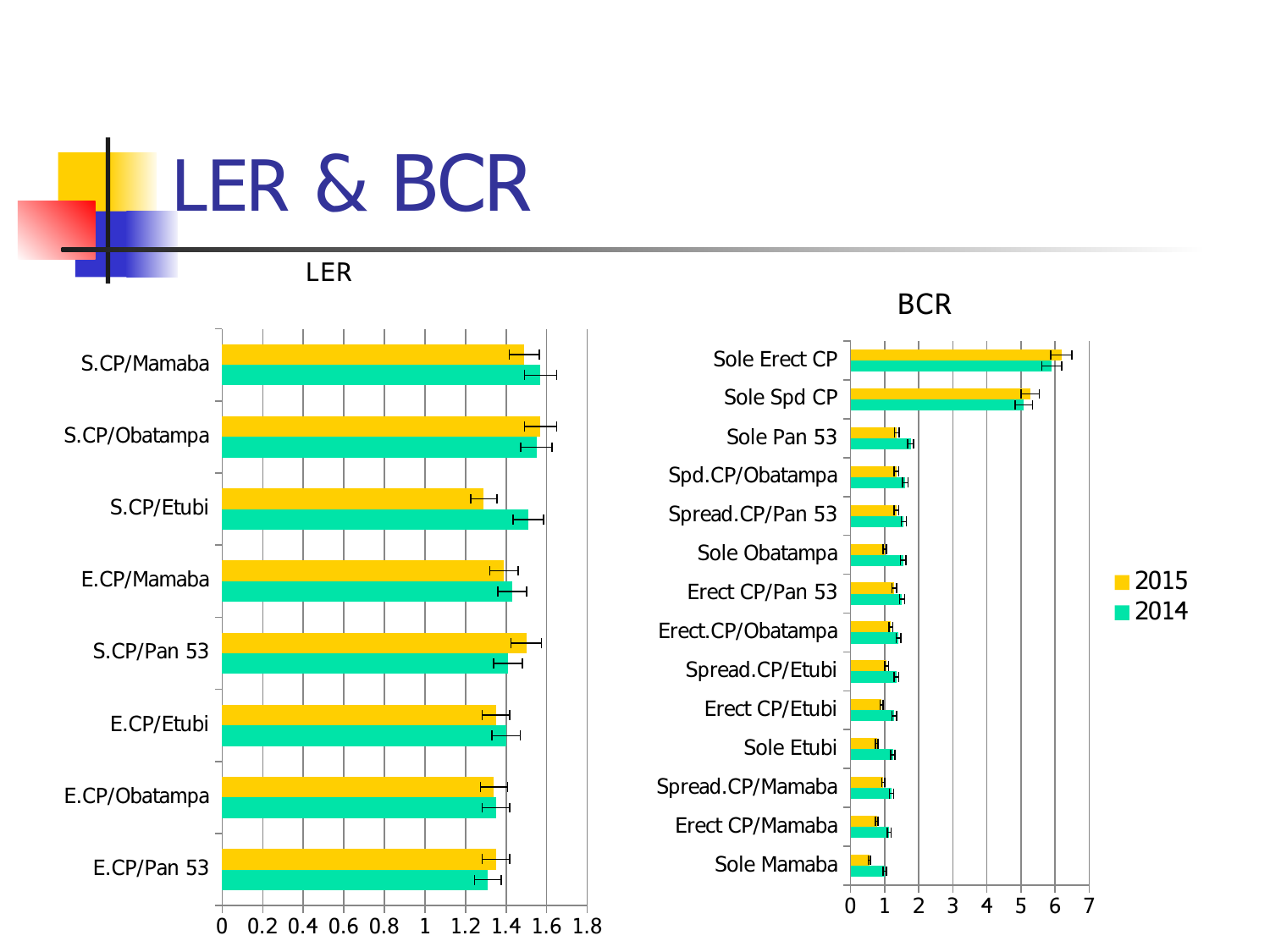

# LER & BCR

### Chart: LER

| Category | 2014 | 2015 |
|---|---|---|
| E.CP/Pan 53 | 1.31 | 1.35 |
| E.CP/Obatampa | 1.35 | 1.34 |
| E.CP/Etubi | 1.4 | 1.35 |
| S.CP/Pan 53 | 1.41 | 1.5 |
| E.CP/Mamaba | 1.43 | 1.39 |
| S.CP/Etubi | 1.51 | 1.29 |
| S.CP/Obatampa | 1.55 | 1.57 |
| S.CP/Mamaba | 1.57 | 1.49 |

### Chart: BCR

| Category | 2014 | 2015 |
|---|---|---|
| Sole Mamaba | 1.0 | 0.55 |
| Erect CP/Mamaba | 1.13 | 0.77 |
| Spread.CP/Mamaba | 1.2 | 0.96 |
| Sole Etubi | 1.24 | 0.77 |
| Erect CP/Etubi | 1.28 | 0.91 |
| Spread.CP/Etubi | 1.35 | 1.06 |
| Erect.CP/Obatampa | 1.41 | 1.18 |
| Erect CP/Pan 53 | 1.51 | 1.28 |
| Sole Obatampa | 1.54 | 1.0 |
| Spread.CP/Pan 53 | 1.56 | 1.34 |
| Spd.CP/Obatampa | 1.6 | 1.35 |
| Sole Pan 53 | 1.76 | 1.36 |
| Sole Spd CP | 5.08 | 5.27 |
| Sole Erect CP | 5.9 | 6.18 |